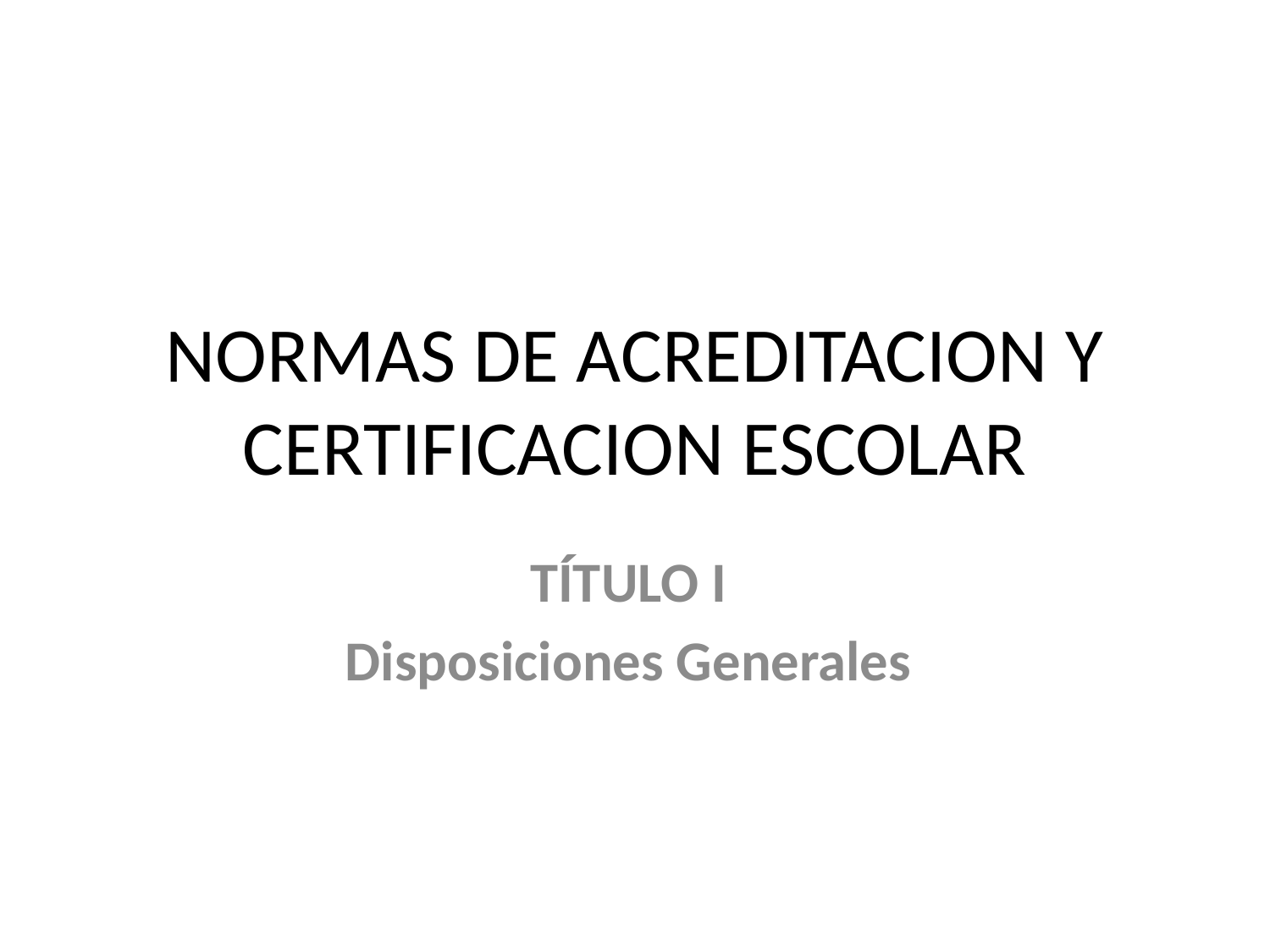

# NORMAS DE ACREDITACION Y CERTIFICACION ESCOLAR
TÍTULO I
Disposiciones Generales